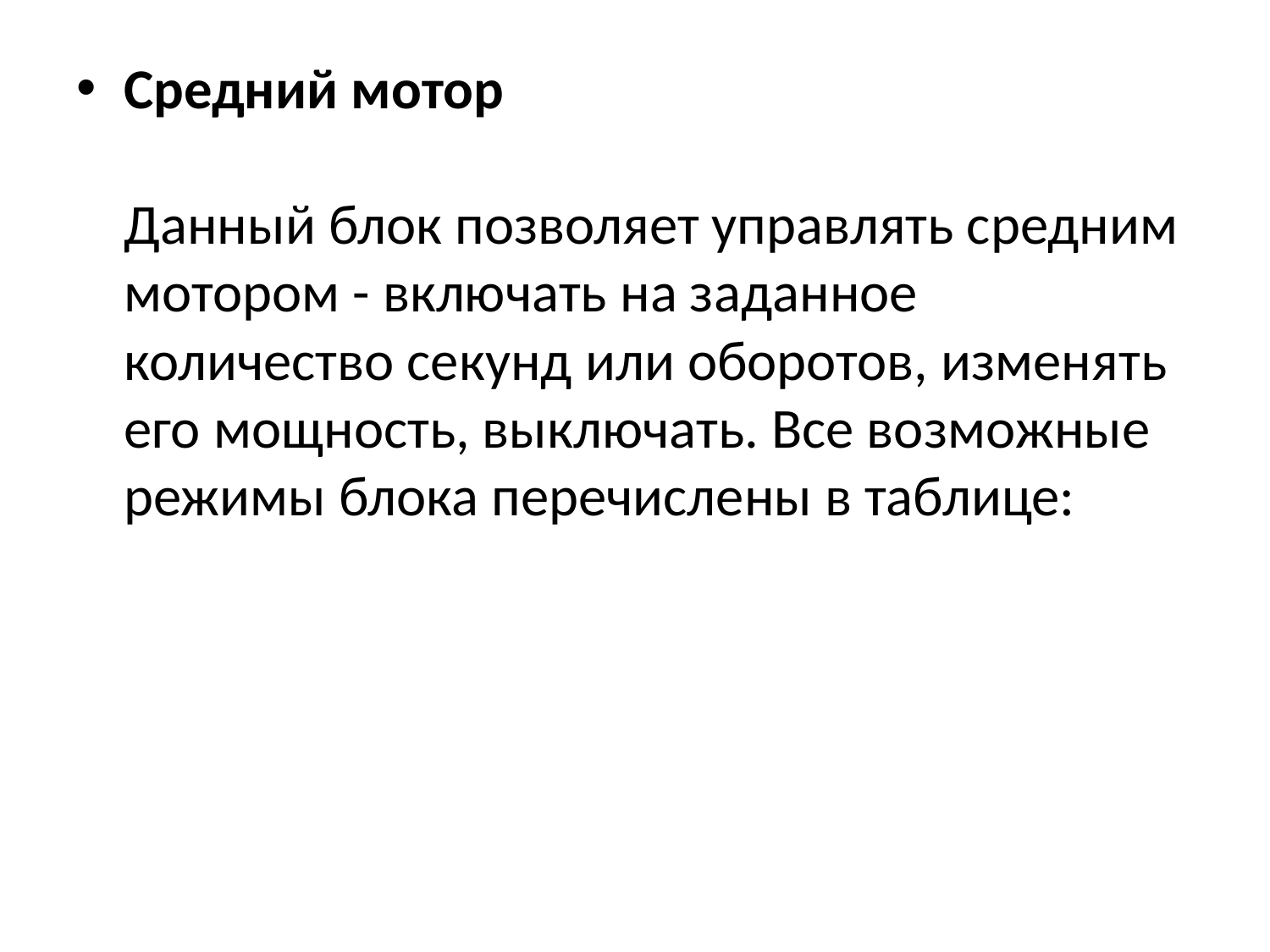

Средний мотор
Данный блок позволяет управлять средним мотором - включать на заданное количество секунд или оборотов, изменять его мощность, выключать. Все возможные режимы блока перечислены в таблице: